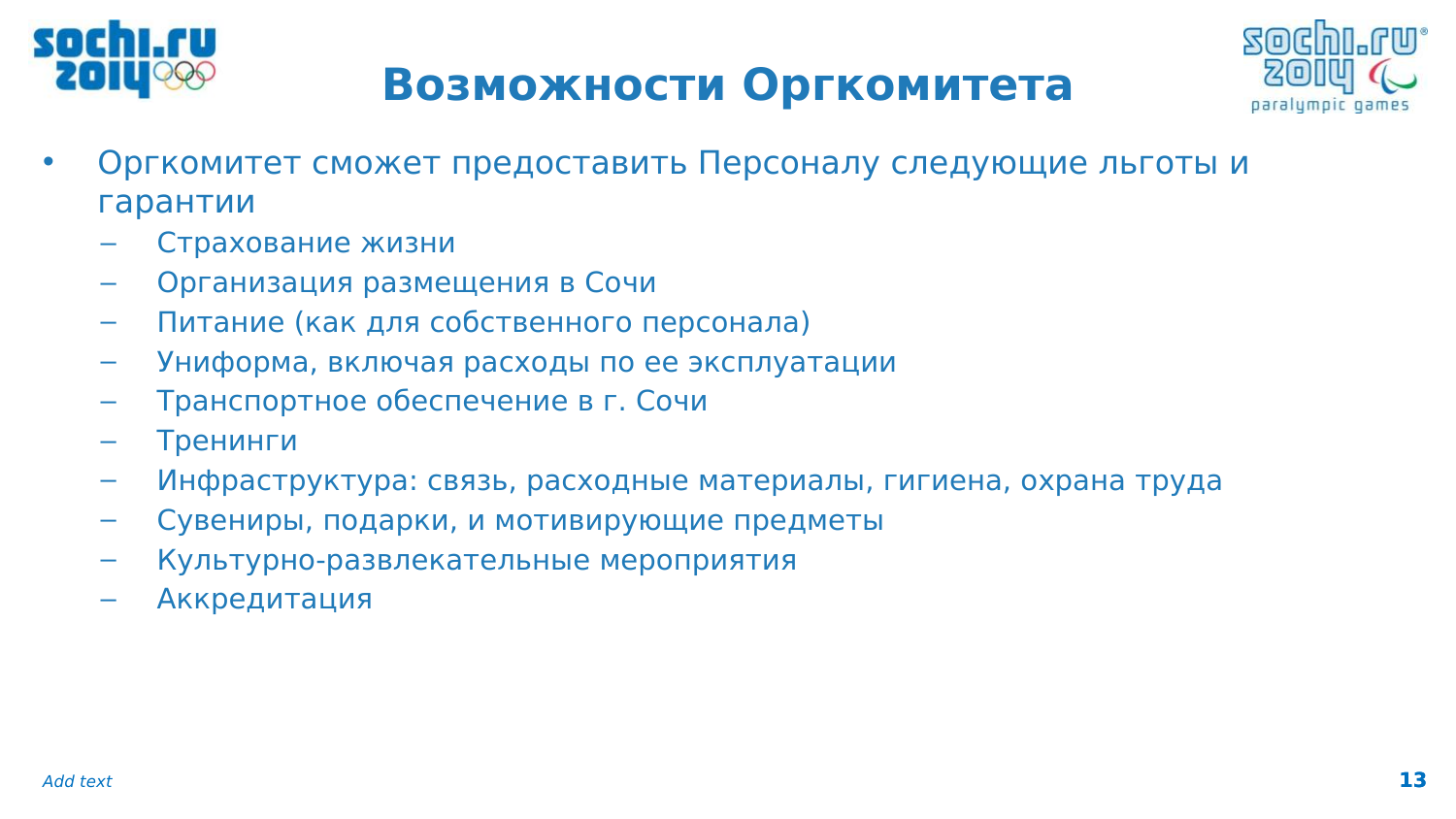

# Возможности Оргкомитета
Оргкомитет сможет предоставить Персоналу следующие льготы и гарантии
Страхование жизни
Организация размещения в Сочи
Питание (как для собственного персонала)
Униформа, включая расходы по ее эксплуатации
Транспортное обеспечение в г. Сочи
Тренинги
Инфраструктура: связь, расходные материалы, гигиена, охрана труда
Сувениры, подарки, и мотивирующие предметы
Культурно-развлекательные мероприятия
Аккредитация